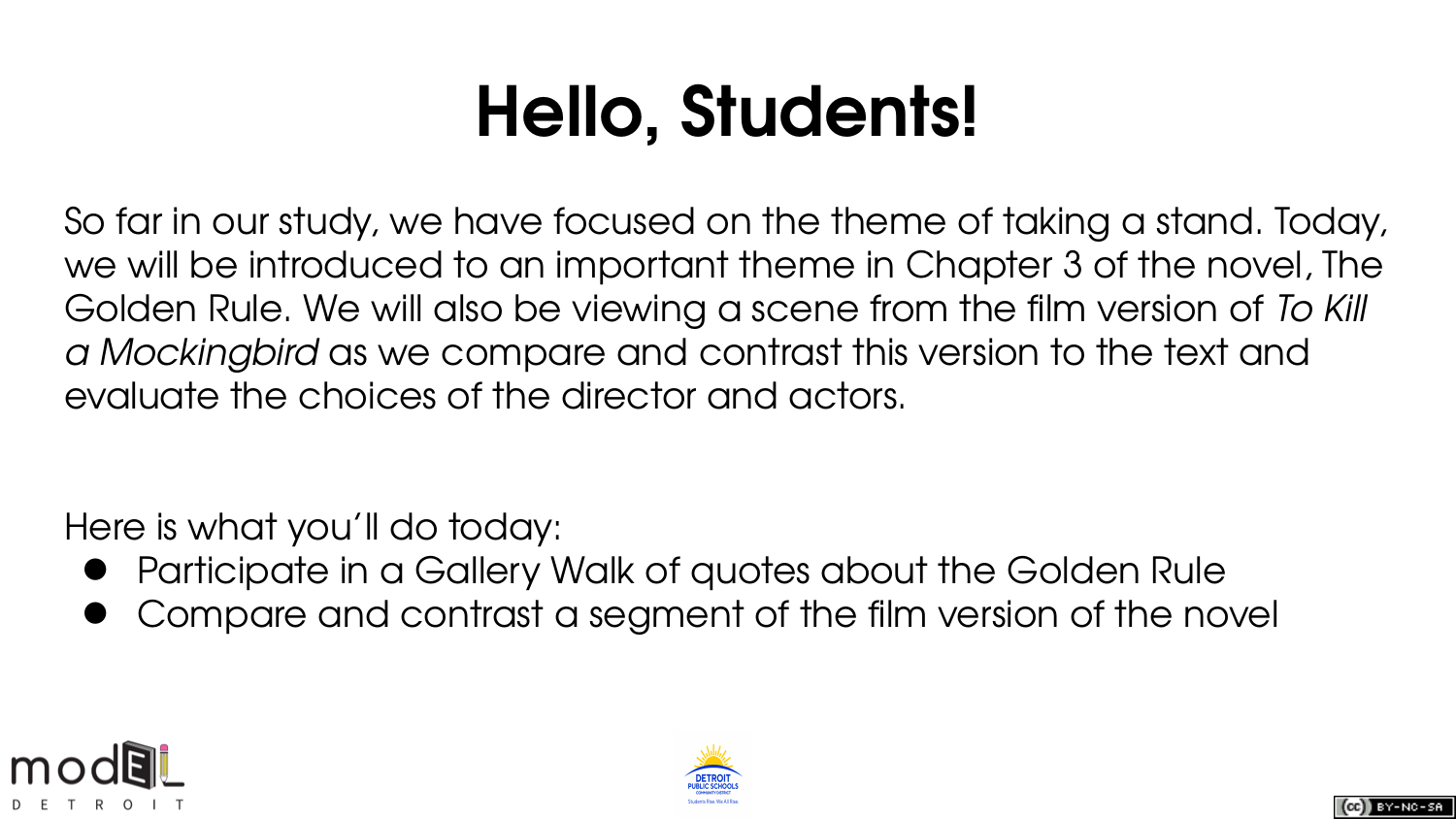

# Hello, Students!
So far in our study, we have focused on the theme of taking a stand. Today, we will be introduced to an important theme in Chapter 3 of the novel, The Golden Rule. We will also be viewing a scene from the film version of To Kill a Mockingbird as we compare and contrast this version to the text and evaluate the choices of the director and actors.

Here is what you’ll do today:
Participate in a Gallery Walk of quotes about the Golden Rule
Compare and contrast a segment of the film version of the novel